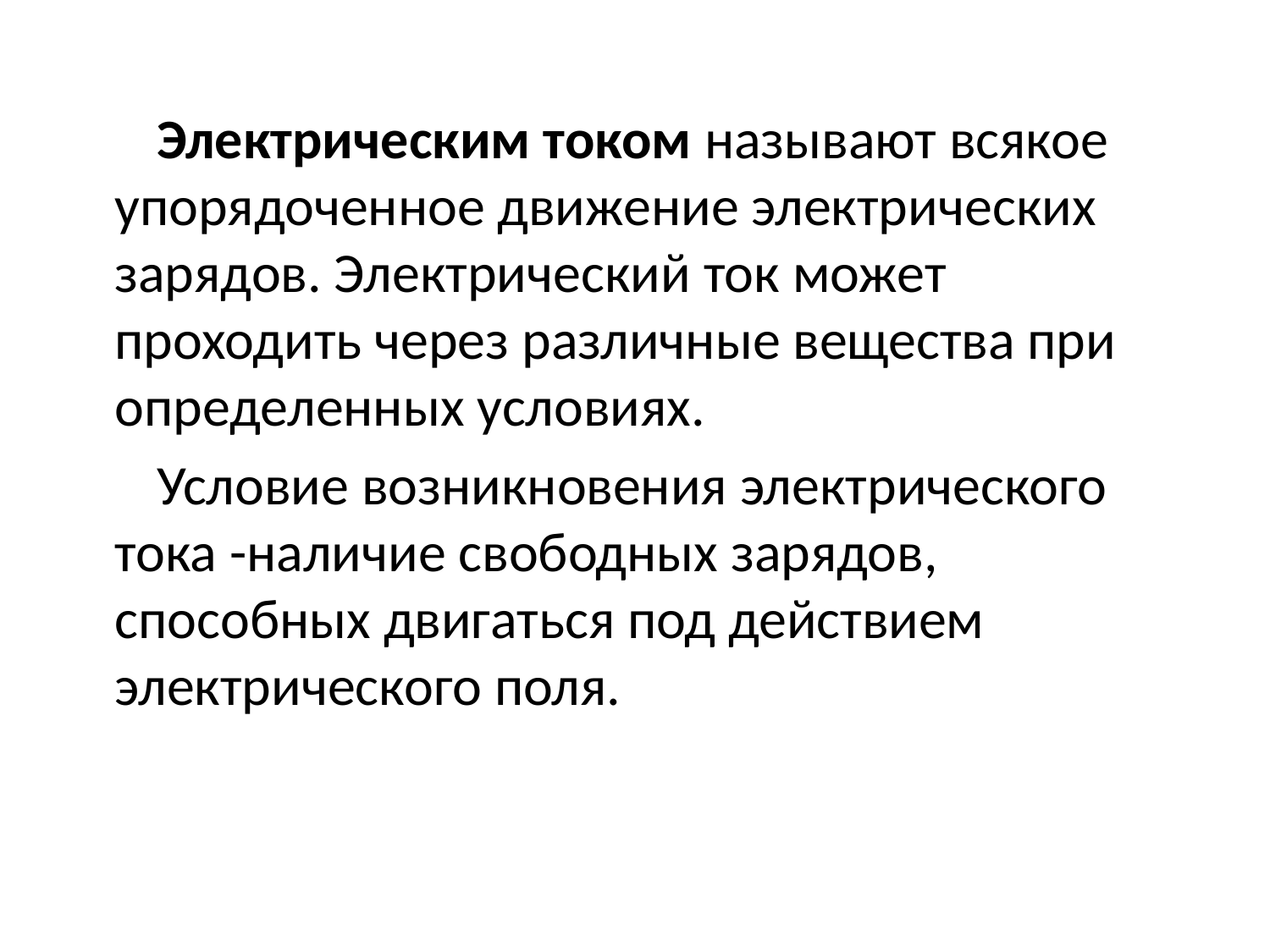

Электрическим током называют всякое  упорядоченное движение электрических зарядов. Электрический ток может проходить через различные вещества при определенных условиях.
       Условие возникновения электрического тока -наличие свободных зарядов, способных двигаться под действием электрического поля.